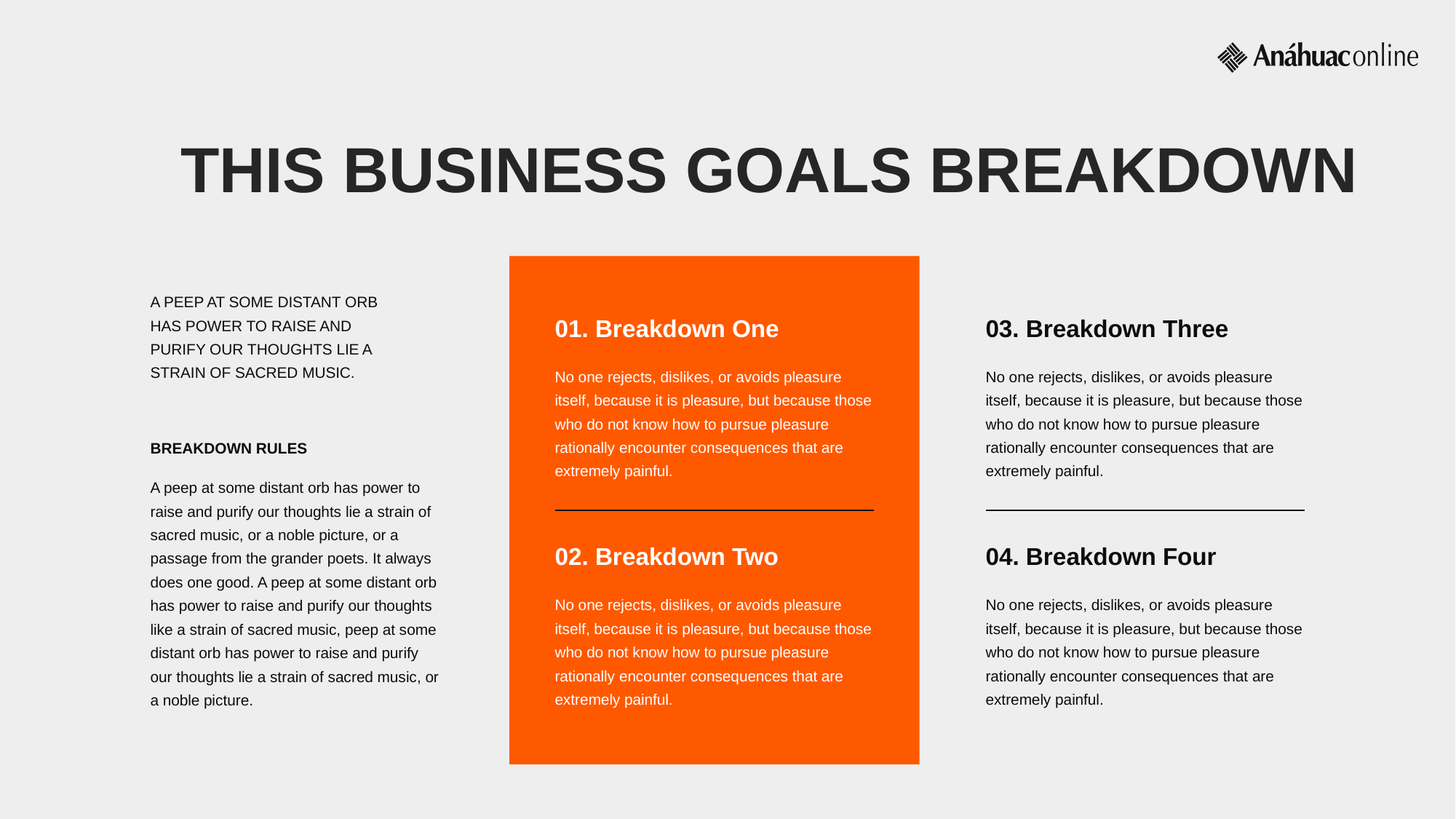

THIS BUSINESS GOALS BREAKDOWN

A PEEP AT SOME DISTANT ORB HAS POWER TO RAISE AND PURIFY OUR THOUGHTS LIE A STRAIN OF SACRED MUSIC.
01. Breakdown One
03. Breakdown Three
No one rejects, dislikes, or avoids pleasure itself, because it is pleasure, but because those who do not know how to pursue pleasure rationally encounter consequences that are extremely painful.
No one rejects, dislikes, or avoids pleasure itself, because it is pleasure, but because those who do not know how to pursue pleasure rationally encounter consequences that are extremely painful.
BREAKDOWN RULES
A peep at some distant orb has power to raise and purify our thoughts lie a strain of sacred music, or a noble picture, or a passage from the grander poets. It always does one good. A peep at some distant orb has power to raise and purify our thoughts like a strain of sacred music, peep at some distant orb has power to raise and purify our thoughts lie a strain of sacred music, or a noble picture.
02. Breakdown Two
04. Breakdown Four
No one rejects, dislikes, or avoids pleasure itself, because it is pleasure, but because those who do not know how to pursue pleasure rationally encounter consequences that are extremely painful.
No one rejects, dislikes, or avoids pleasure itself, because it is pleasure, but because those who do not know how to pursue pleasure rationally encounter consequences that are extremely painful.